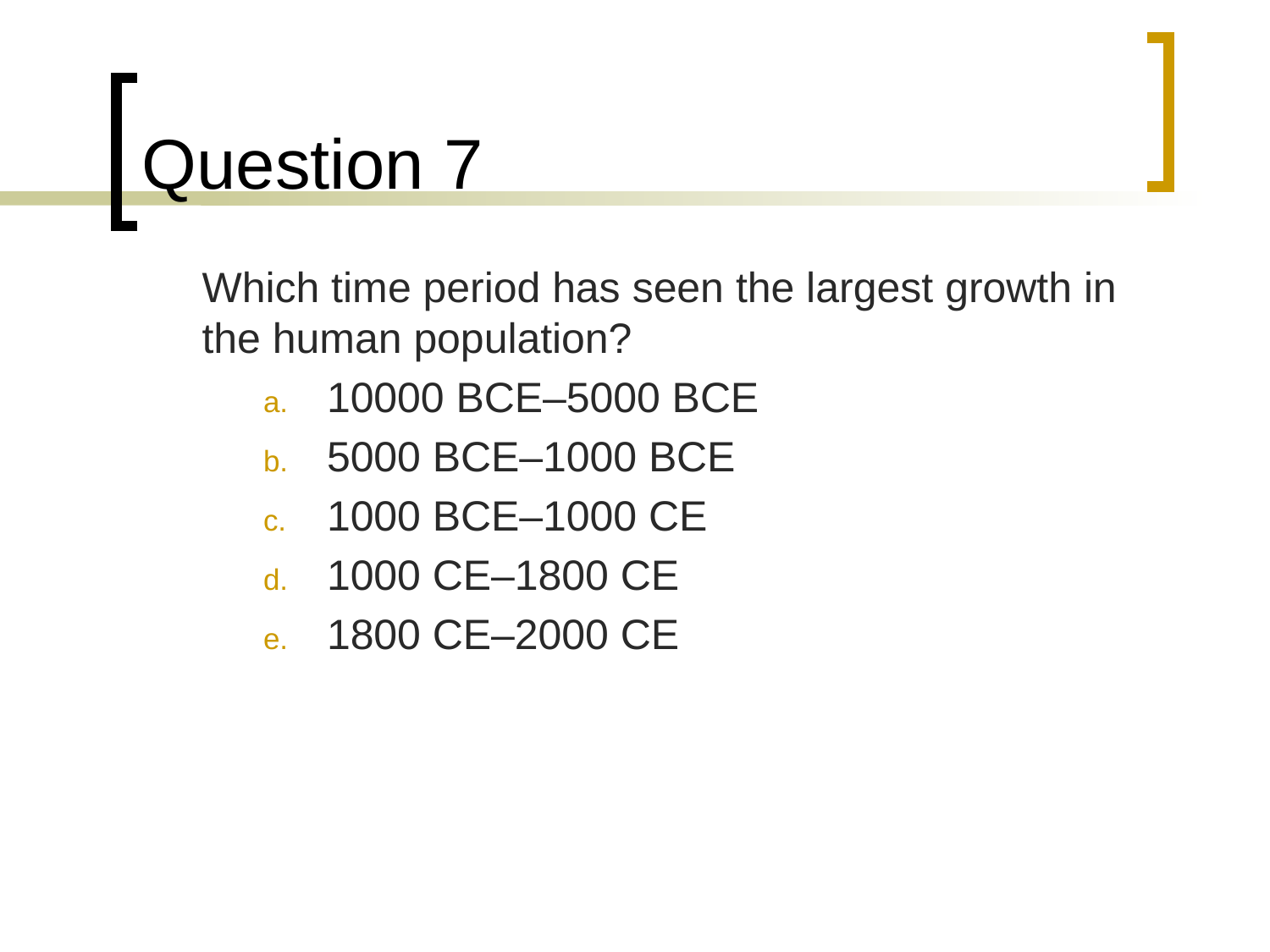

# Question 7
	Which time period has seen the largest growth in the human population?
10000 BCE–5000 BCE
5000 BCE–1000 BCE
1000 BCE–1000 CE
1000 CE–1800 CE
1800 CE–2000 CE